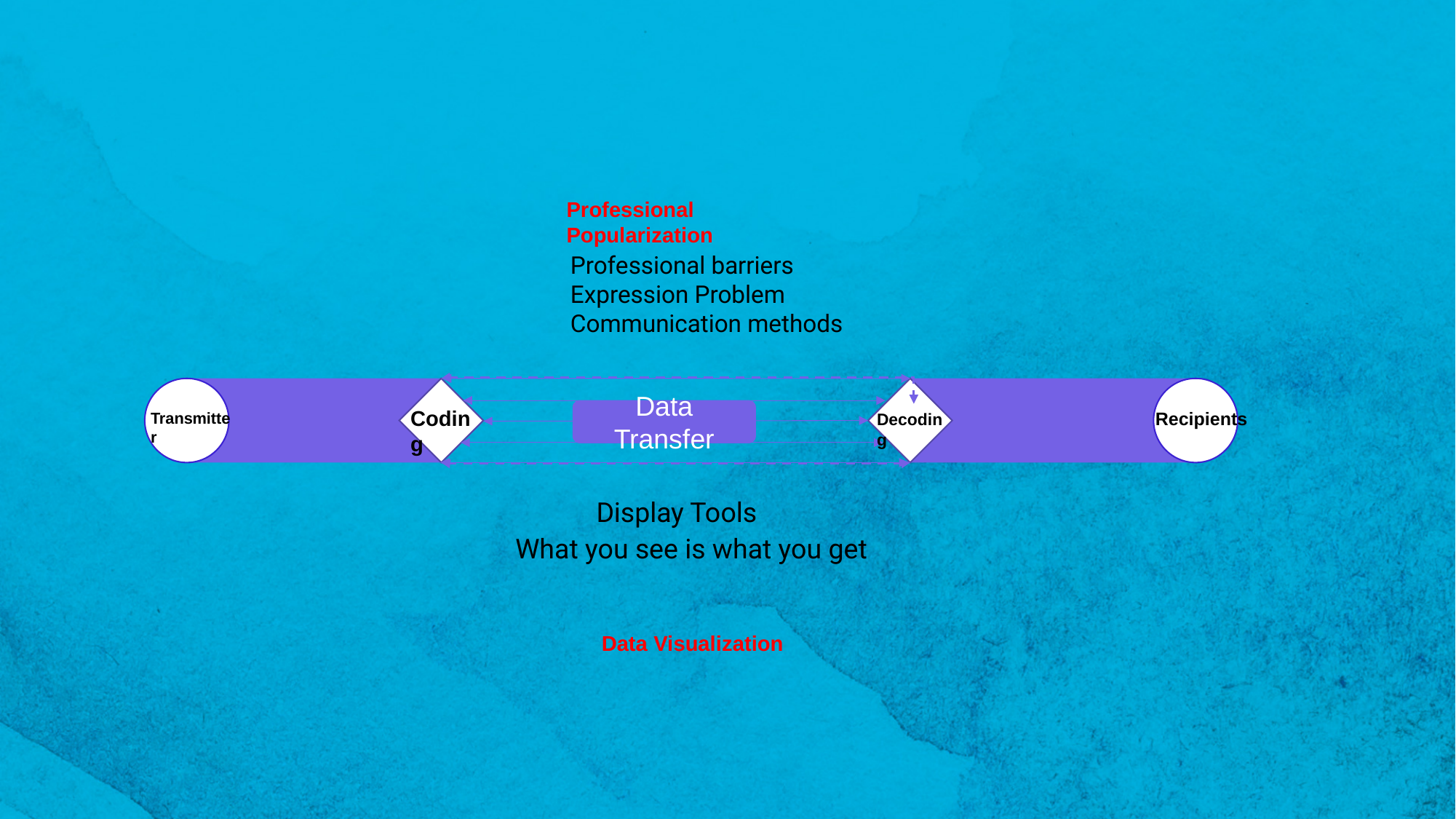

Professional Popularization
Professional barriers
Expression Problem
Communication methods

Coding
Data Transfer
Recipients
Transmitter
Decoding
Display Tools
What you see is what you get
Data Visualization